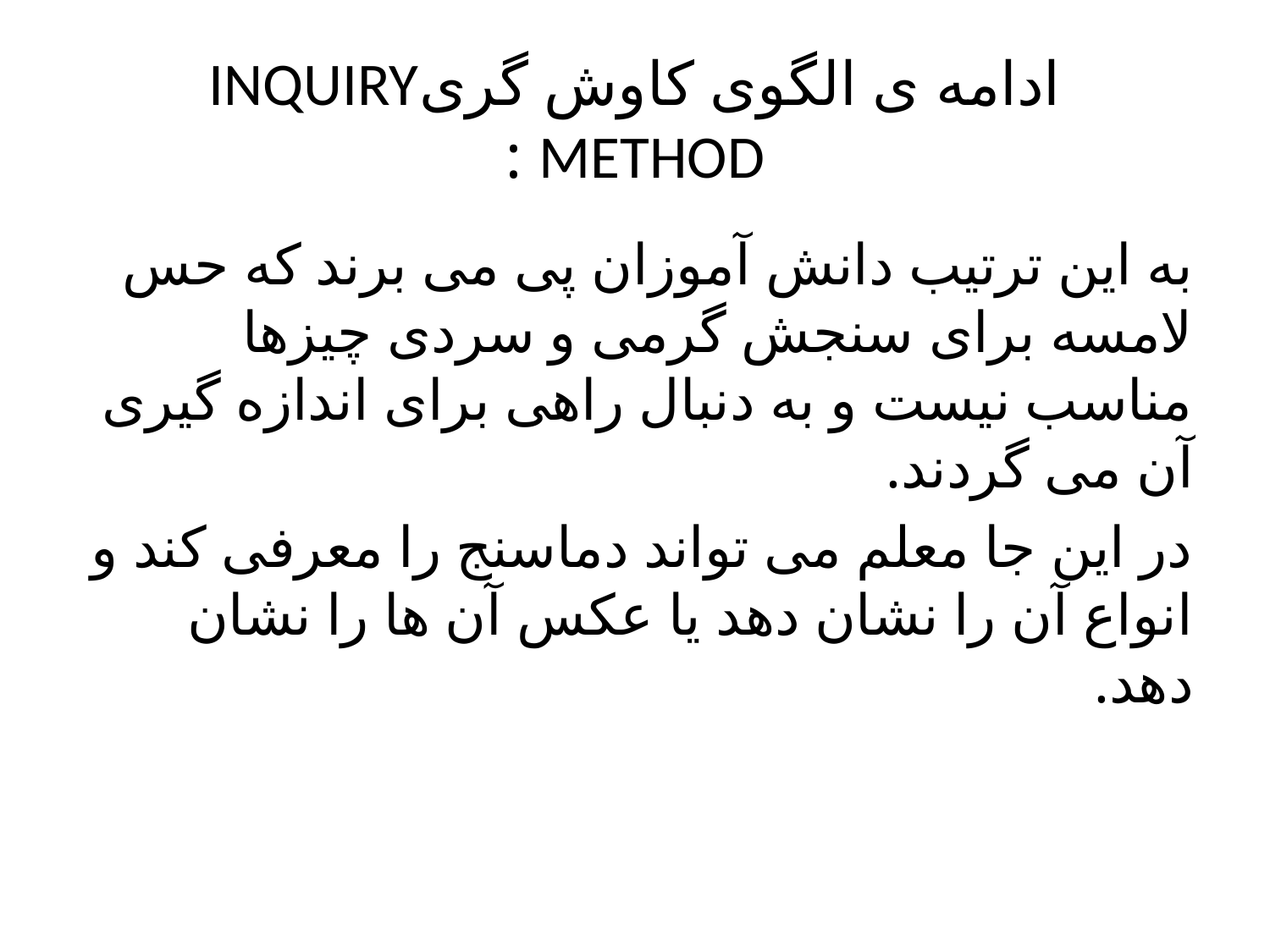

# ادامه ی الگوی کاوش گریINQUIRY METHOD :
به این ترتیب دانش آموزان پی می برند که حس لامسه برای سنجش گرمی و سردی چیزها مناسب نیست و به دنبال راهی برای اندازه گیری آن می گردند.
در این جا معلم می تواند دماسنج را معرفی کند و انواع آن را نشان دهد یا عکس آن ها را نشان دهد.